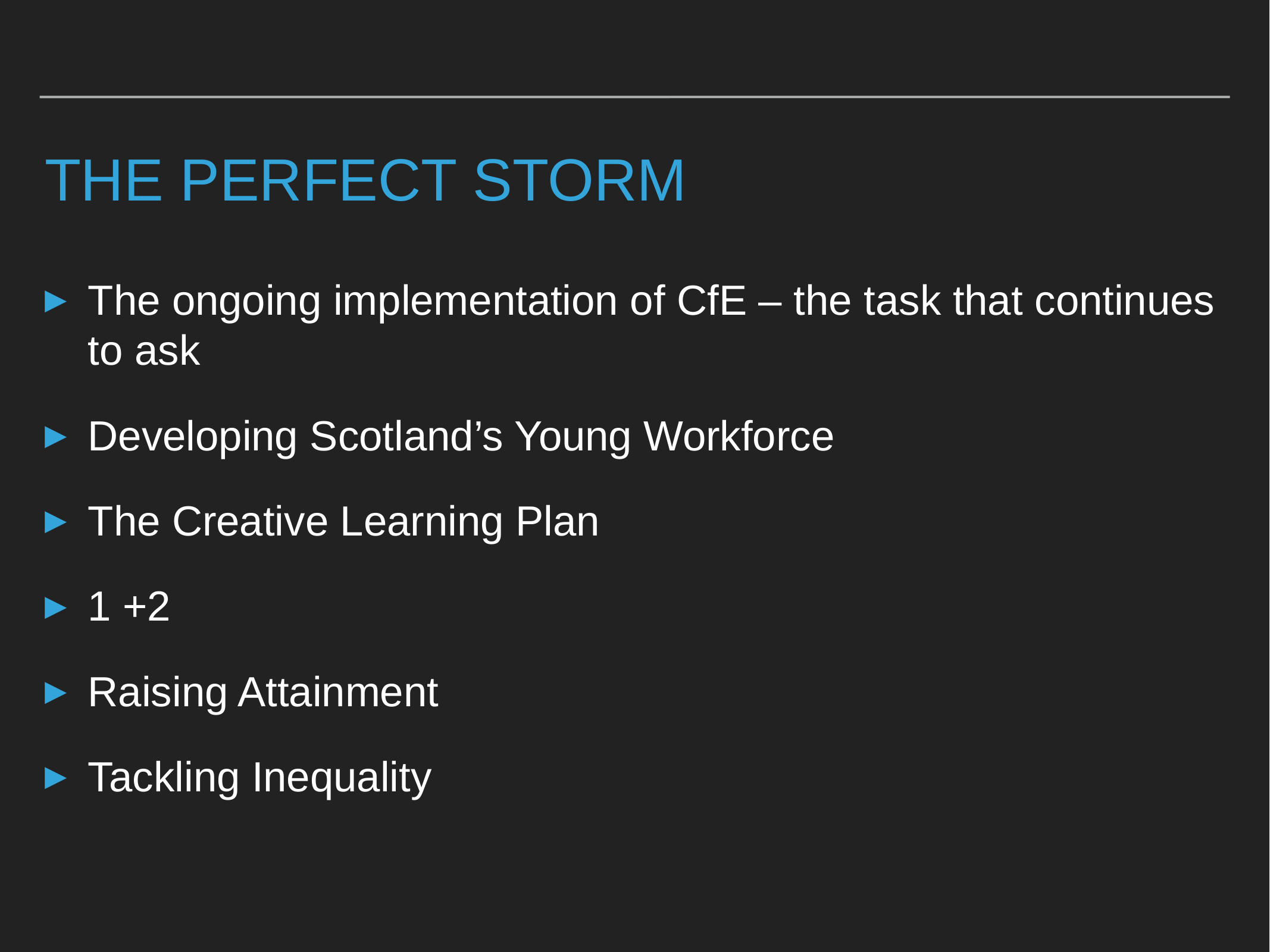

# The perfect storm
The ongoing implementation of CfE – the task that continues to ask
Developing Scotland’s Young Workforce
The Creative Learning Plan
1 +2
Raising Attainment
Tackling Inequality